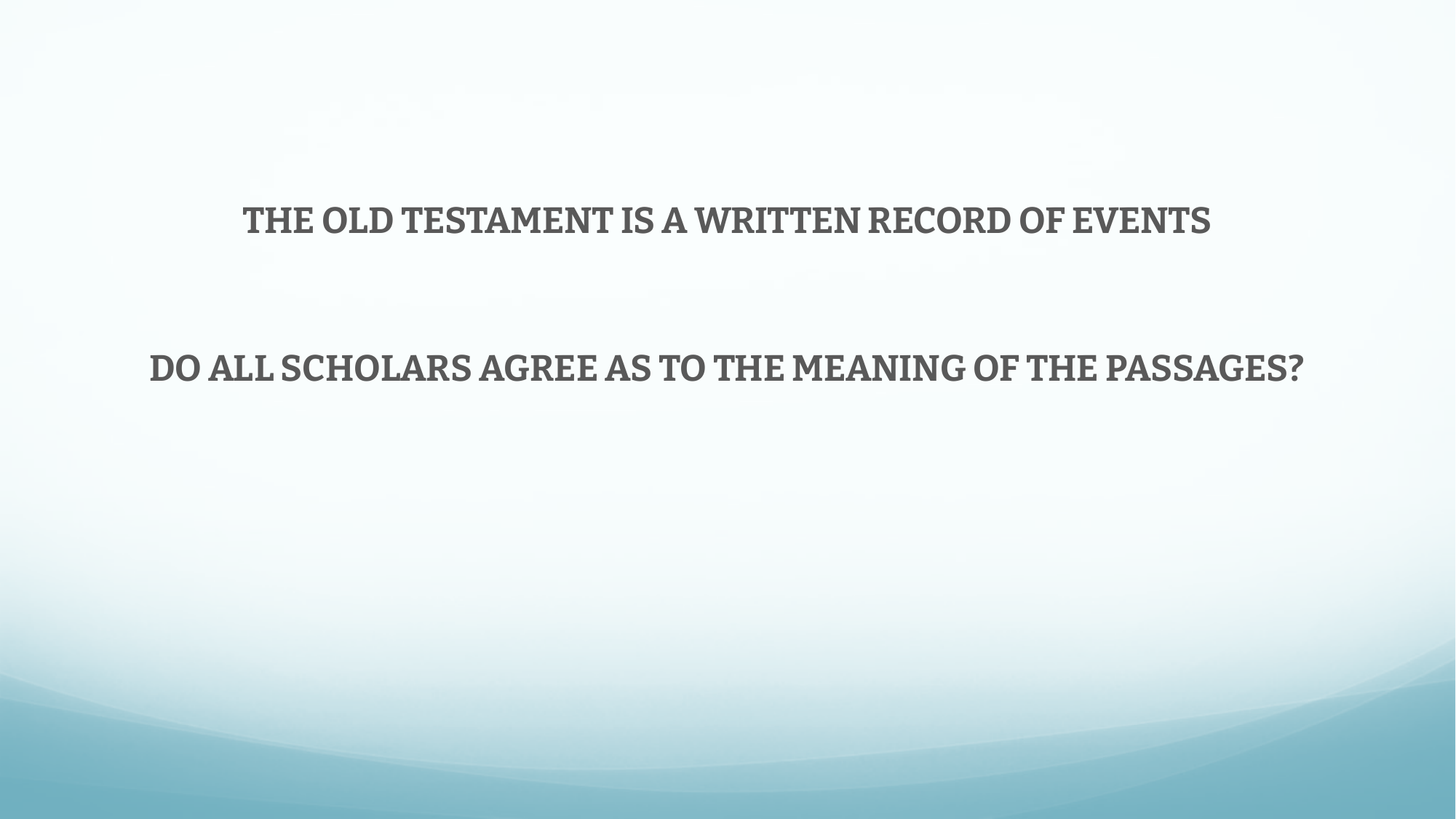

#
THE OLD TESTAMENT IS A WRITTEN RECORD OF EVENTS

DO ALL SCHOLARS AGREE AS TO THE MEANING OF THE PASSAGES?